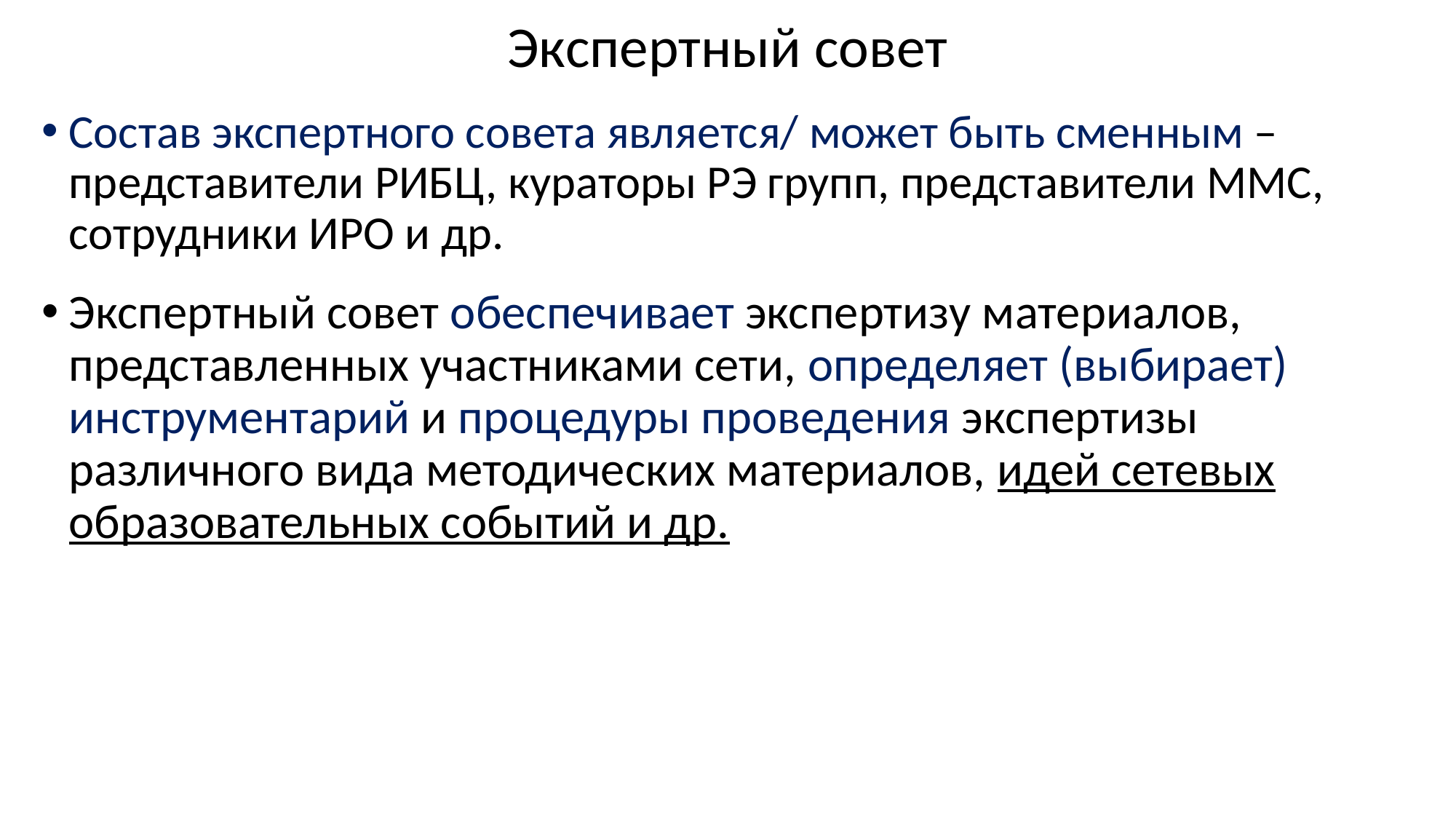

# Экспертный совет
Состав экспертного совета является/ может быть сменным – представители РИБЦ, кураторы РЭ групп, представители ММС, сотрудники ИРО и др.
Экспертный совет обеспечивает экспертизу материалов, представленных участниками сети, определяет (выбирает) инструментарий и процедуры проведения экспертизы различного вида методических материалов, идей сетевых образовательных событий и др.